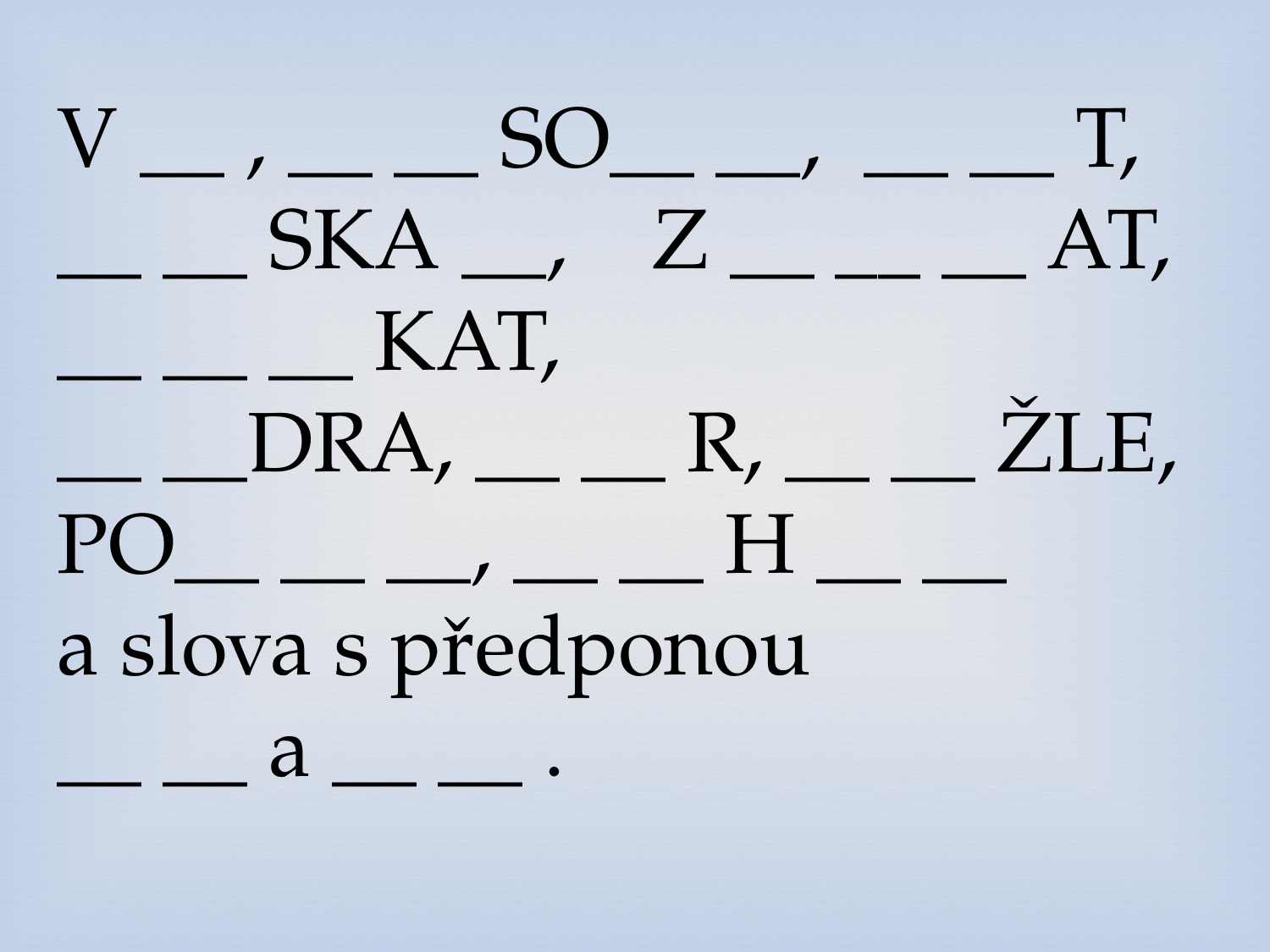

V __ , __ __ SO__ __,  __ __ T,  __ __ SKA __,    Z __ __ __ AT,   __ __ __ KAT,
__ __DRA, __ __ R, __ __ ŽLE, PO__ __ __, __ __ H __ __
a slova s předponou
__ __ a __ __ .